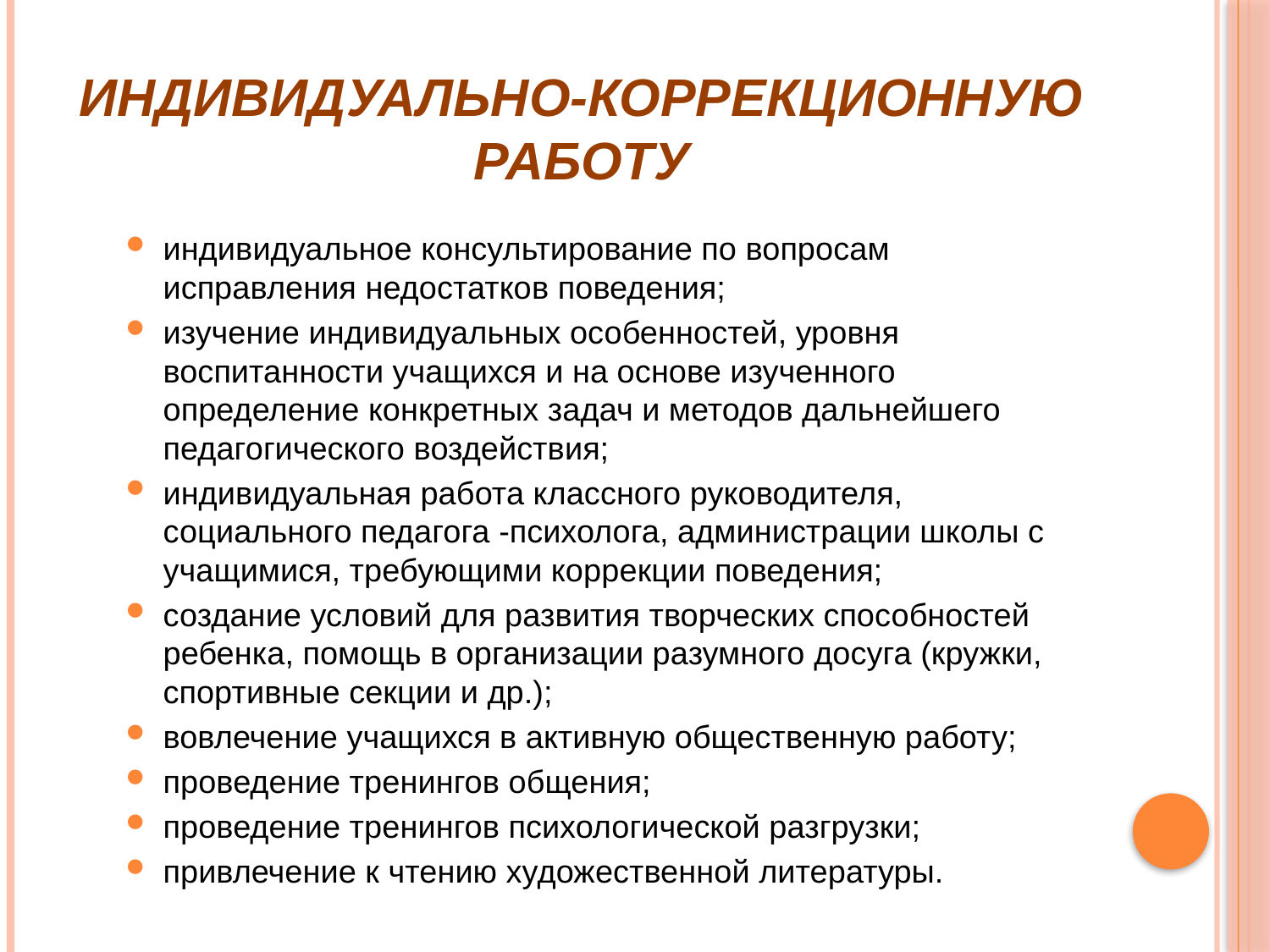

# Индивидуально-коррекционную работу
индивидуальное консультирование по вопросам исправления недостатков поведения;
изучение индивидуальных особенностей, уровня воспитанности учащихся и на основе изученного определение конкретных задач и методов дальнейшего педагогического воздействия;
индивидуальная работа классного руководителя, социального педагога -психолога, администрации школы с учащимися, требующими коррекции поведения;
создание условий для развития творческих способностей ребенка, помощь в организации разумного досуга (кружки, спортивные секции и др.);
вовлечение учащихся в активную общественную работу;
проведение тренингов общения;
проведение тренингов психологической разгрузки;
привлечение к чтению художественной литературы.